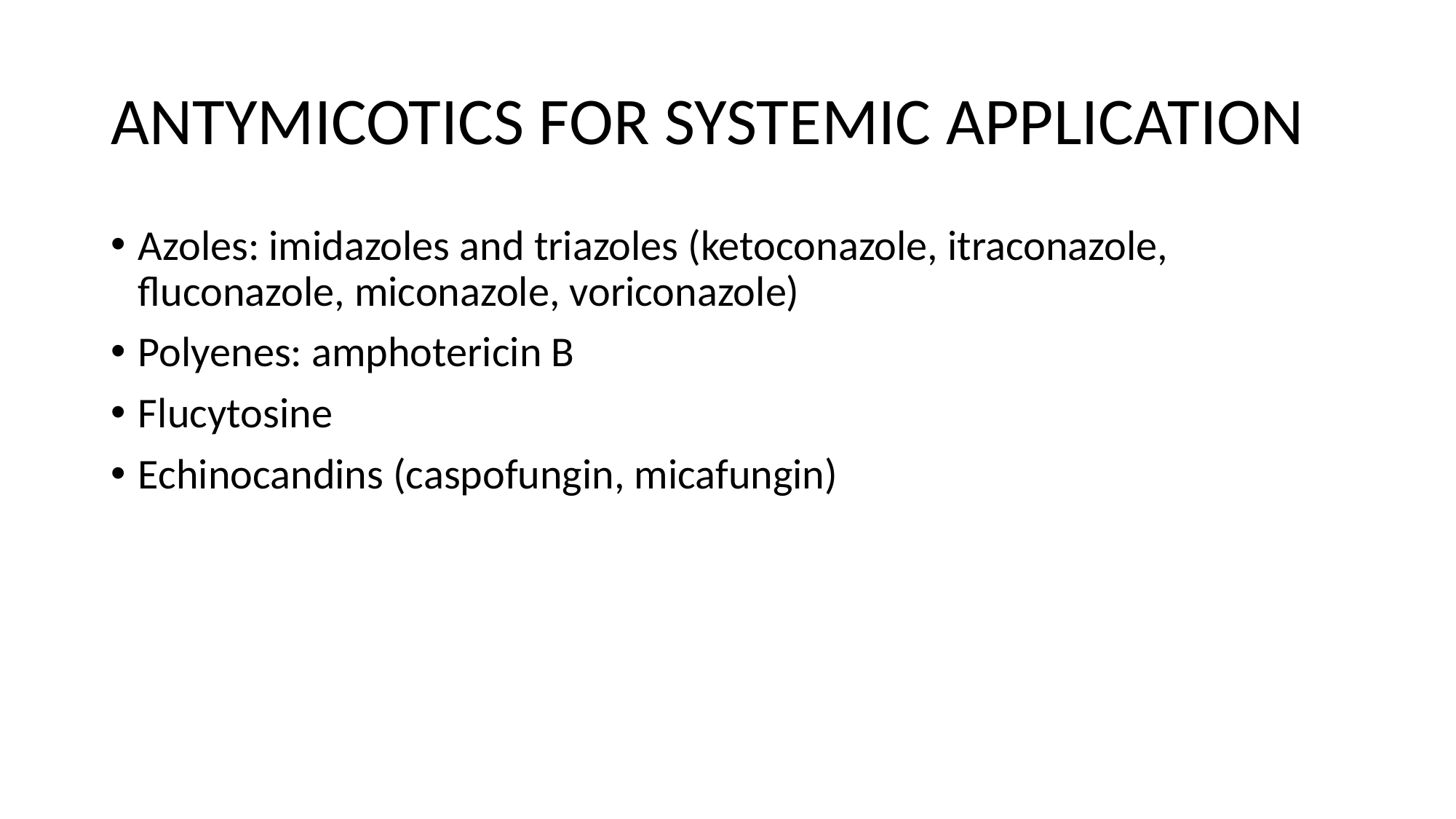

# ANTYMICOTICS FOR SYSTEMIC APPLICATION
Azoles: imidazoles and triazoles (ketoconazole, itraconazole, fluconazole, miconazole, voriconazole)
Polyenes: amphotericin B
Flucytosine
Echinocandins (caspofungin, micafungin)